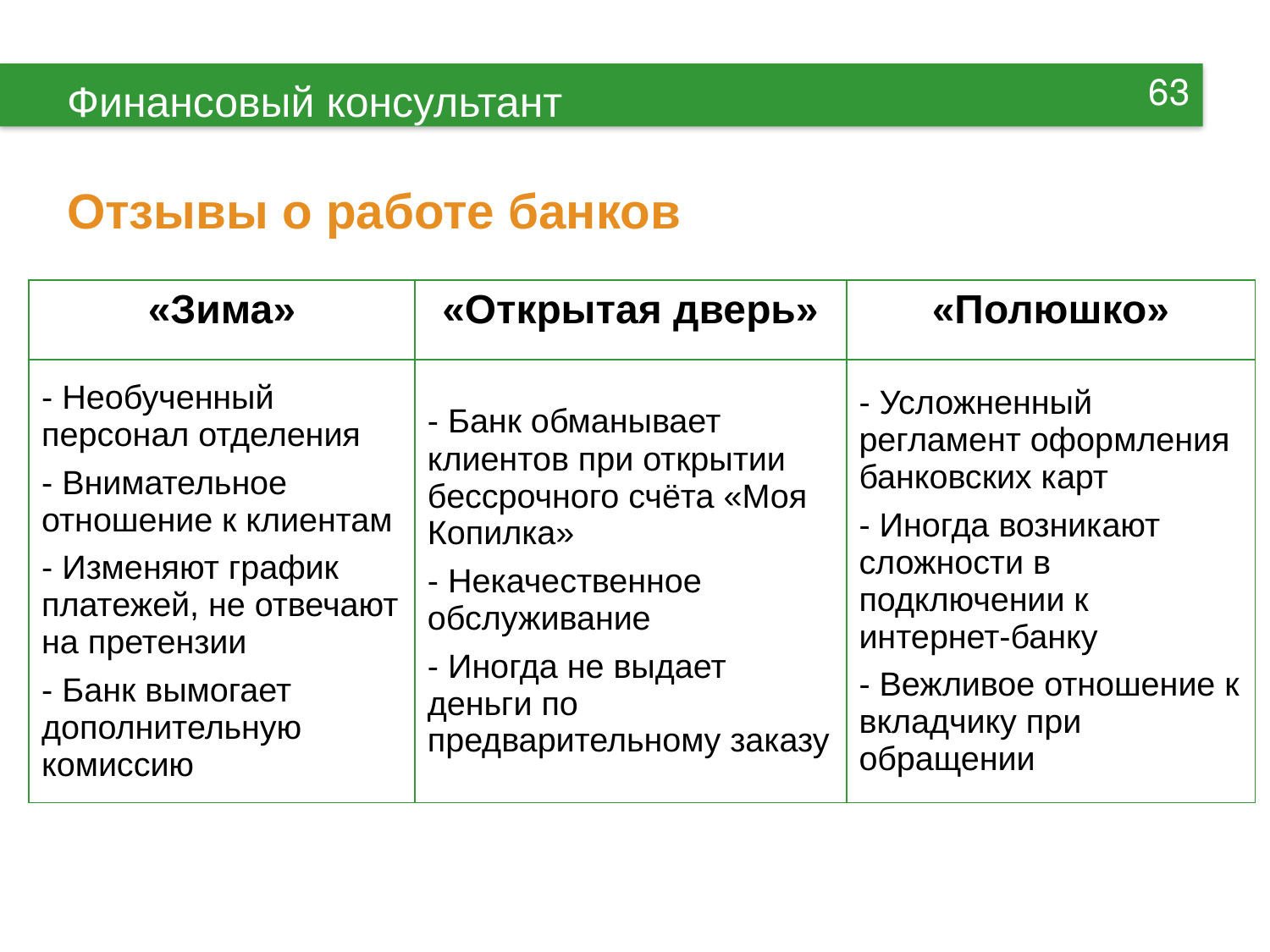

63
Финансовый консультант
# Отзывы о работе банков
| «Зима» | «Открытая дверь» | «Полюшко» |
| --- | --- | --- |
| - Необученный персонал отделения - Внимательное отношение к клиентам - Изменяют график платежей, не отвечают на претензии - Банк вымогает дополнительную комиссию | - Банк обманывает клиентов при открытии бессрочного счёта «Моя Копилка» - Некачественное обслуживание - Иногда не выдает деньги по предварительному заказу | - Усложненный регламент оформления банковских карт - Иногда возникают сложности в подключении к интернет-банку - Вежливое отношение к вкладчику при обращении |